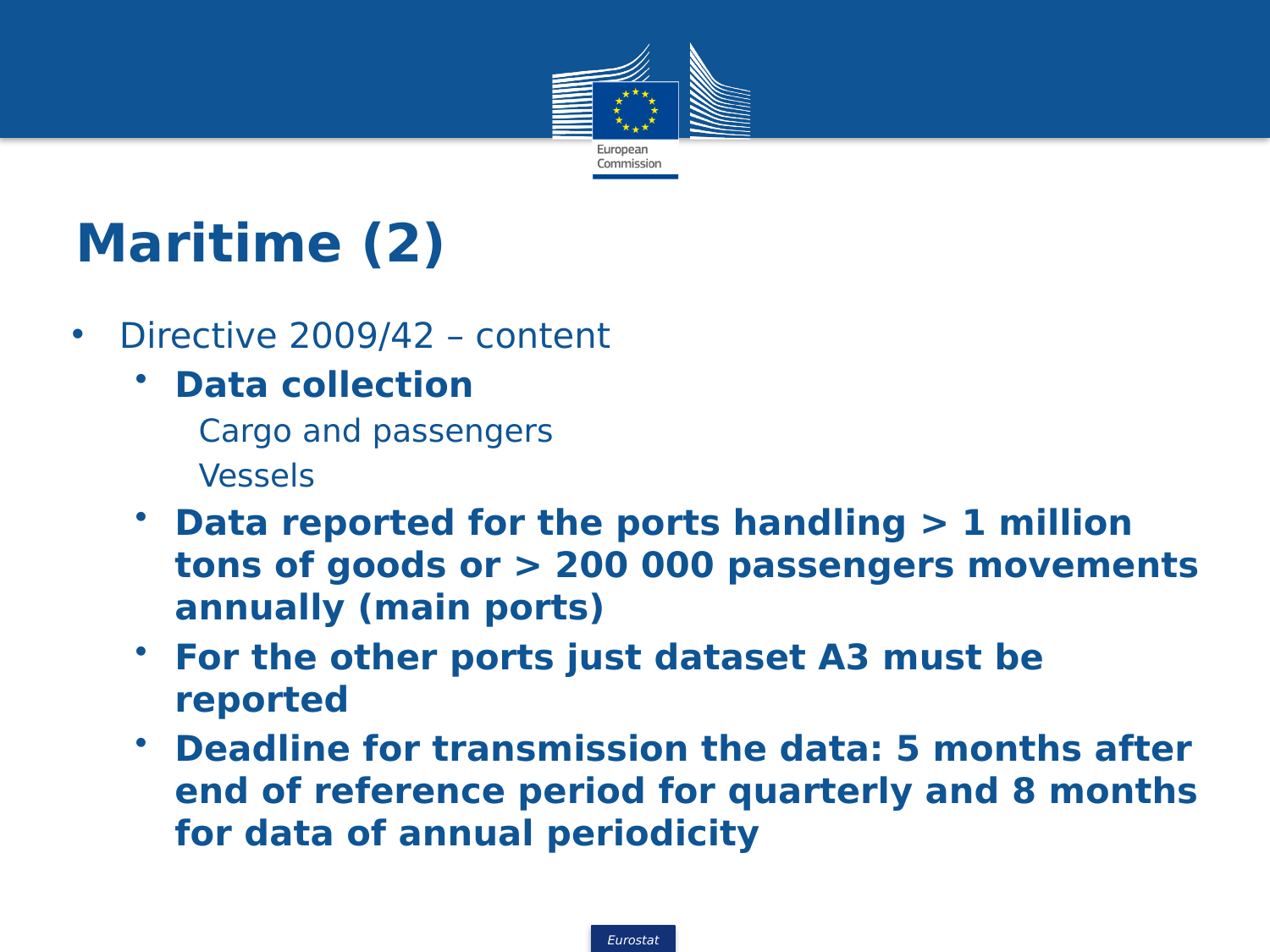

# Maritime (2)
Directive 2009/42 – content
Data collection
Cargo and passengers
Vessels
Data reported for the ports handling > 1 million tons of goods or > 200 000 passengers movements annually (main ports)
For the other ports just dataset A3 must be reported
Deadline for transmission the data: 5 months after end of reference period for quarterly and 8 months for data of annual periodicity

23
2/20/2019